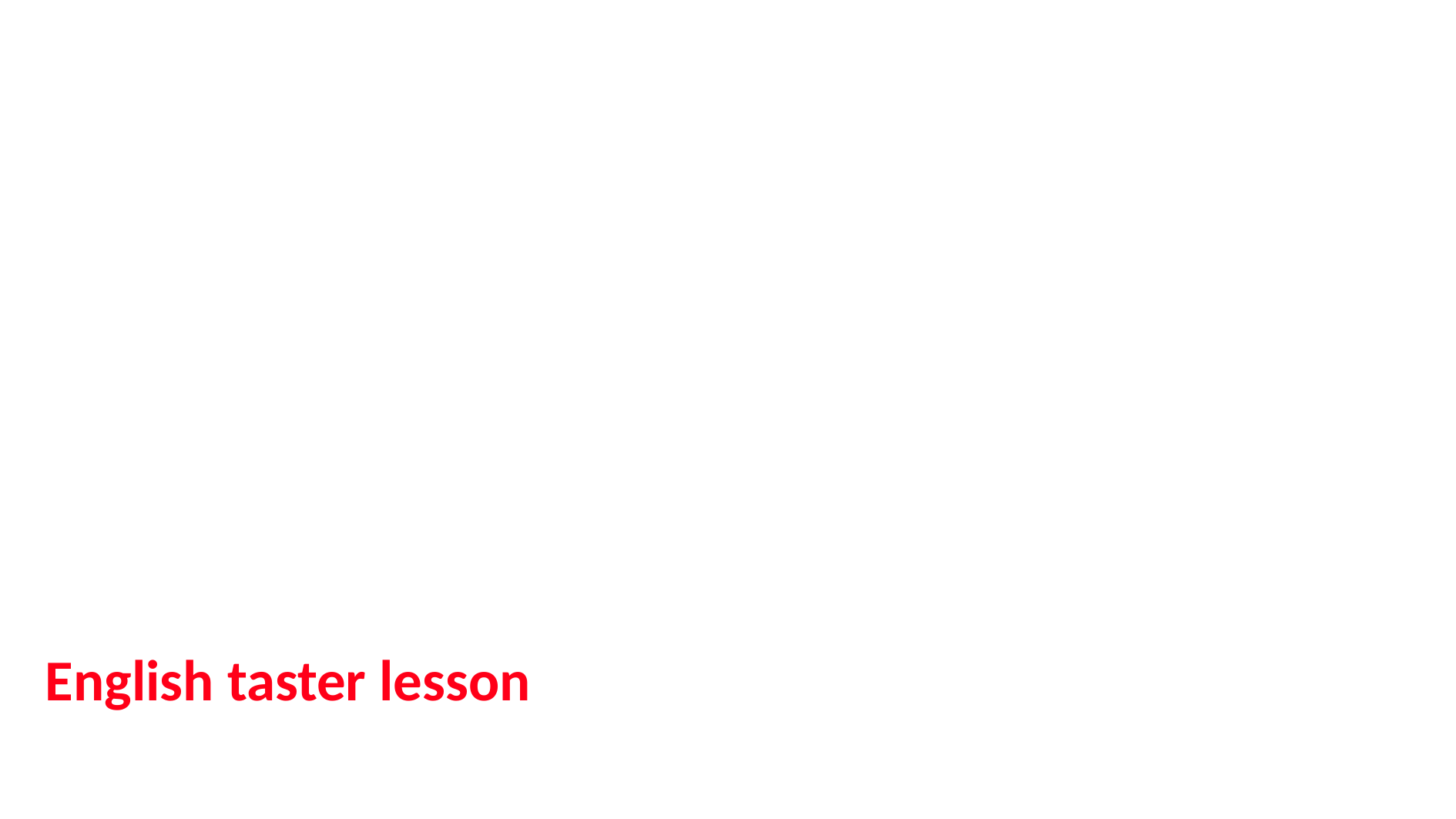

Climate Schools Programme
English taster lesson
2